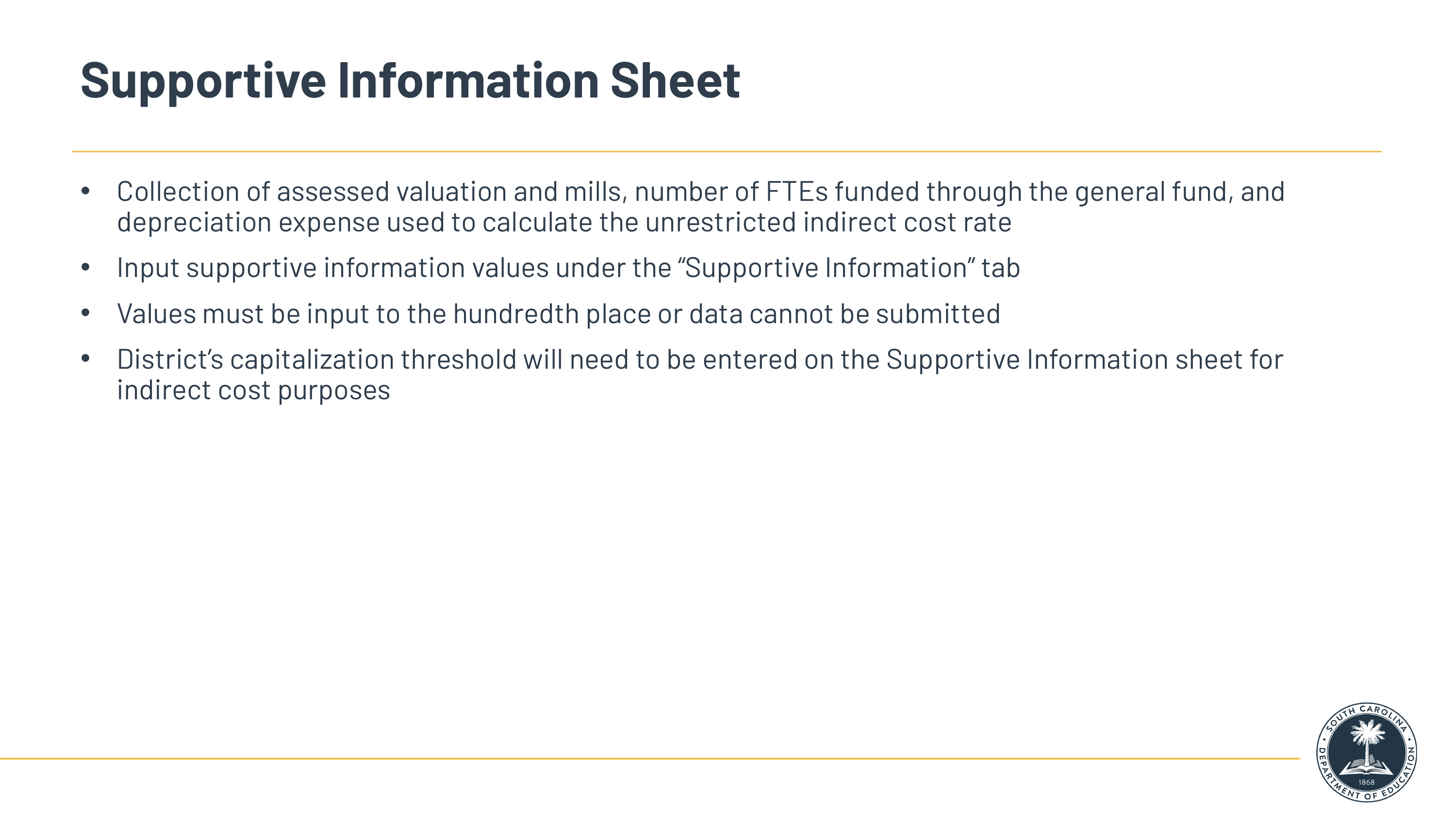

# Supportive Information Sheet
Collection of assessed valuation and mills, number of FTEs funded through the general fund, and depreciation expense used to calculate the unrestricted indirect cost rate
Input supportive information values under the “Supportive Information” tab
Values must be input to the hundredth place or data cannot be submitted
District’s capitalization threshold will need to be entered on the Supportive Information sheet for indirect cost purposes